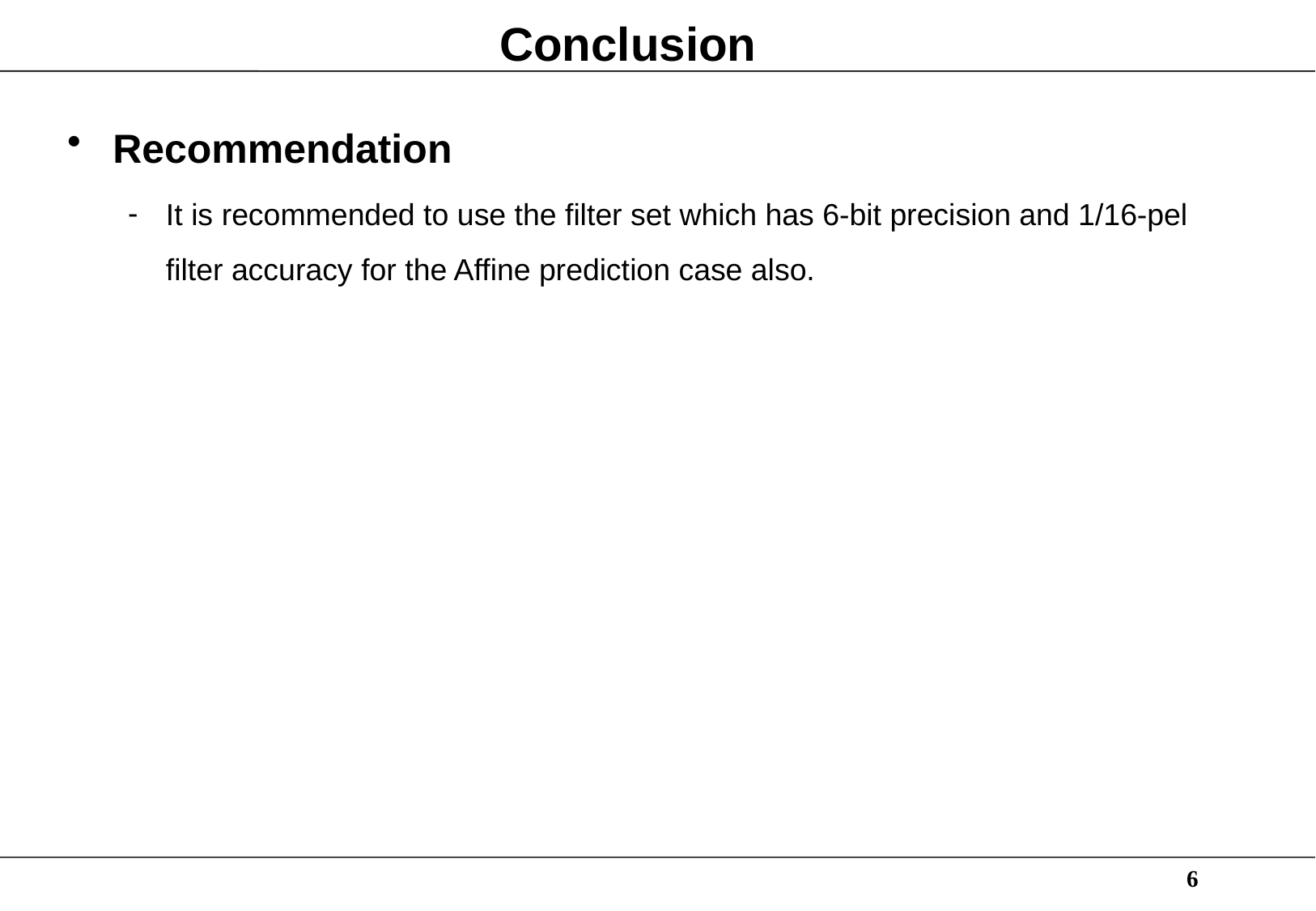

# Conclusion
Recommendation
It is recommended to use the filter set which has 6-bit precision and 1/16-pel filter accuracy for the Affine prediction case also.

6